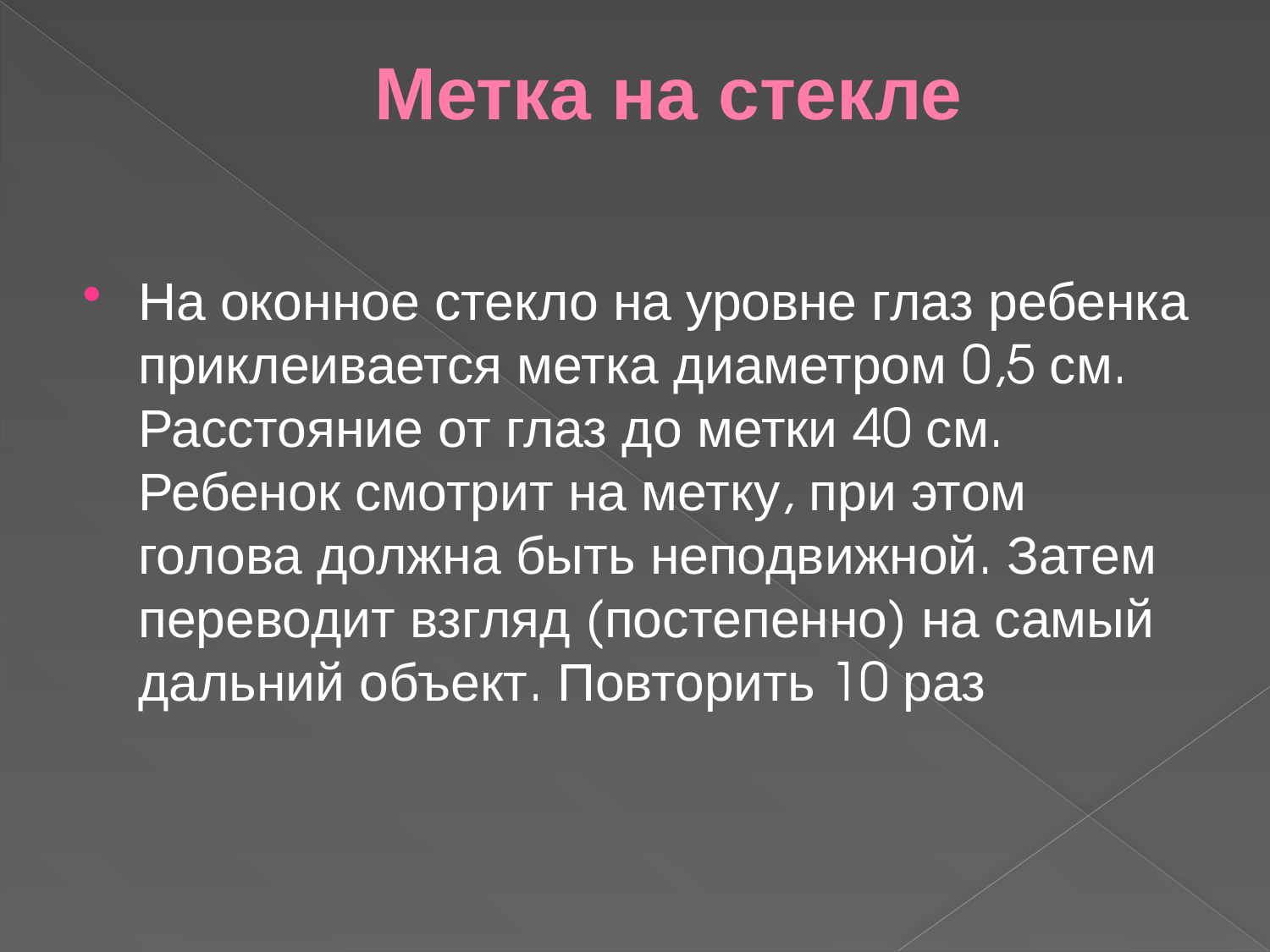

# Метка на стекле
На оконное стекло на уровне глаз ребенка приклеивается метка диаметром 0,5 см. Расстояние от глаз до метки 40 см. Ребенок смотрит на метку, при этом голова должна быть неподвижной. Затем переводит взгляд (постепенно) на самый дальний объект. Повторить 10 раз